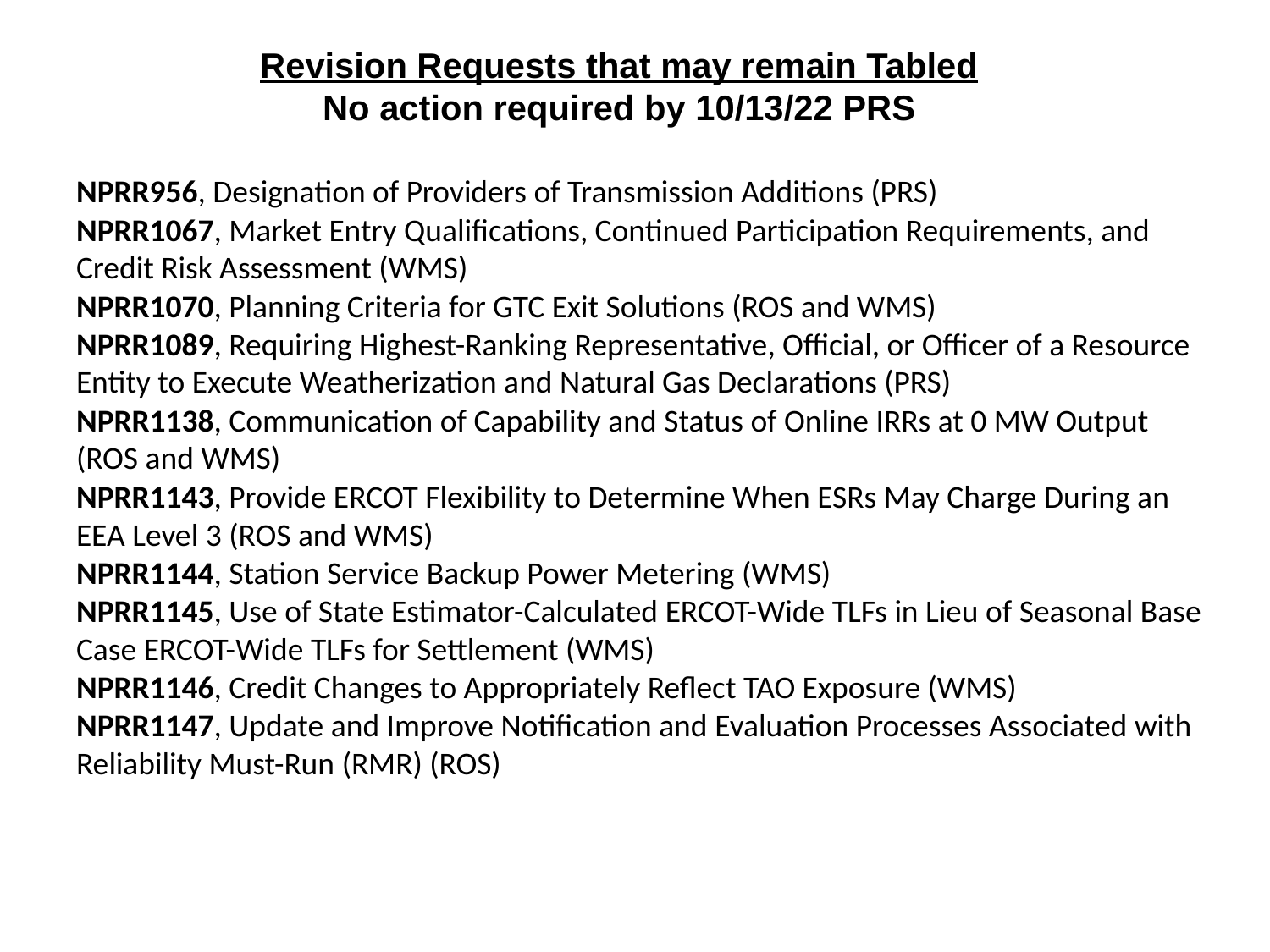

# Revision Requests that may remain Tabled No action required by 10/13/22 PRS

NPRR956, Designation of Providers of Transmission Additions (PRS)
NPRR1067, Market Entry Qualifications, Continued Participation Requirements, and Credit Risk Assessment (WMS)
NPRR1070, Planning Criteria for GTC Exit Solutions (ROS and WMS)
NPRR1089, Requiring Highest-Ranking Representative, Official, or Officer of a Resource Entity to Execute Weatherization and Natural Gas Declarations (PRS)
NPRR1138, Communication of Capability and Status of Online IRRs at 0 MW Output (ROS and WMS)
NPRR1143, Provide ERCOT Flexibility to Determine When ESRs May Charge During an EEA Level 3 (ROS and WMS)
NPRR1144, Station Service Backup Power Metering (WMS)
NPRR1145, Use of State Estimator-Calculated ERCOT-Wide TLFs in Lieu of Seasonal Base Case ERCOT-Wide TLFs for Settlement (WMS)
NPRR1146, Credit Changes to Appropriately Reflect TAO Exposure (WMS)
NPRR1147, Update and Improve Notification and Evaluation Processes Associated with Reliability Must-Run (RMR) (ROS)